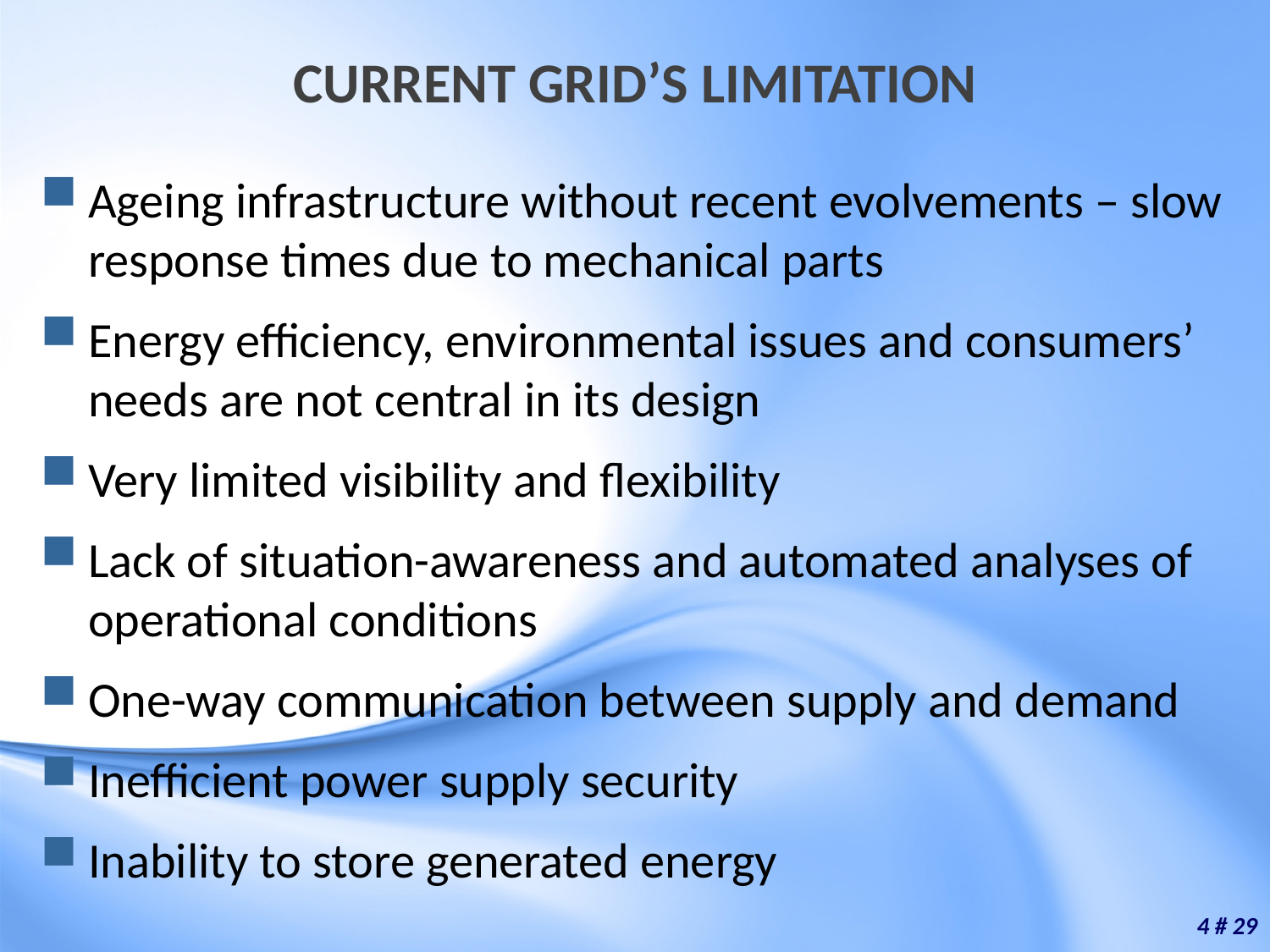

# CURRENT GRID’S LIMITATION
Ageing infrastructure without recent evolvements – slow response times due to mechanical parts
Energy efficiency, environmental issues and consumers’ needs are not central in its design
Very limited visibility and flexibility
Lack of situation-awareness and automated analyses of operational conditions
One-way communication between supply and demand
Inefficient power supply security
Inability to store generated energy

4 # 29